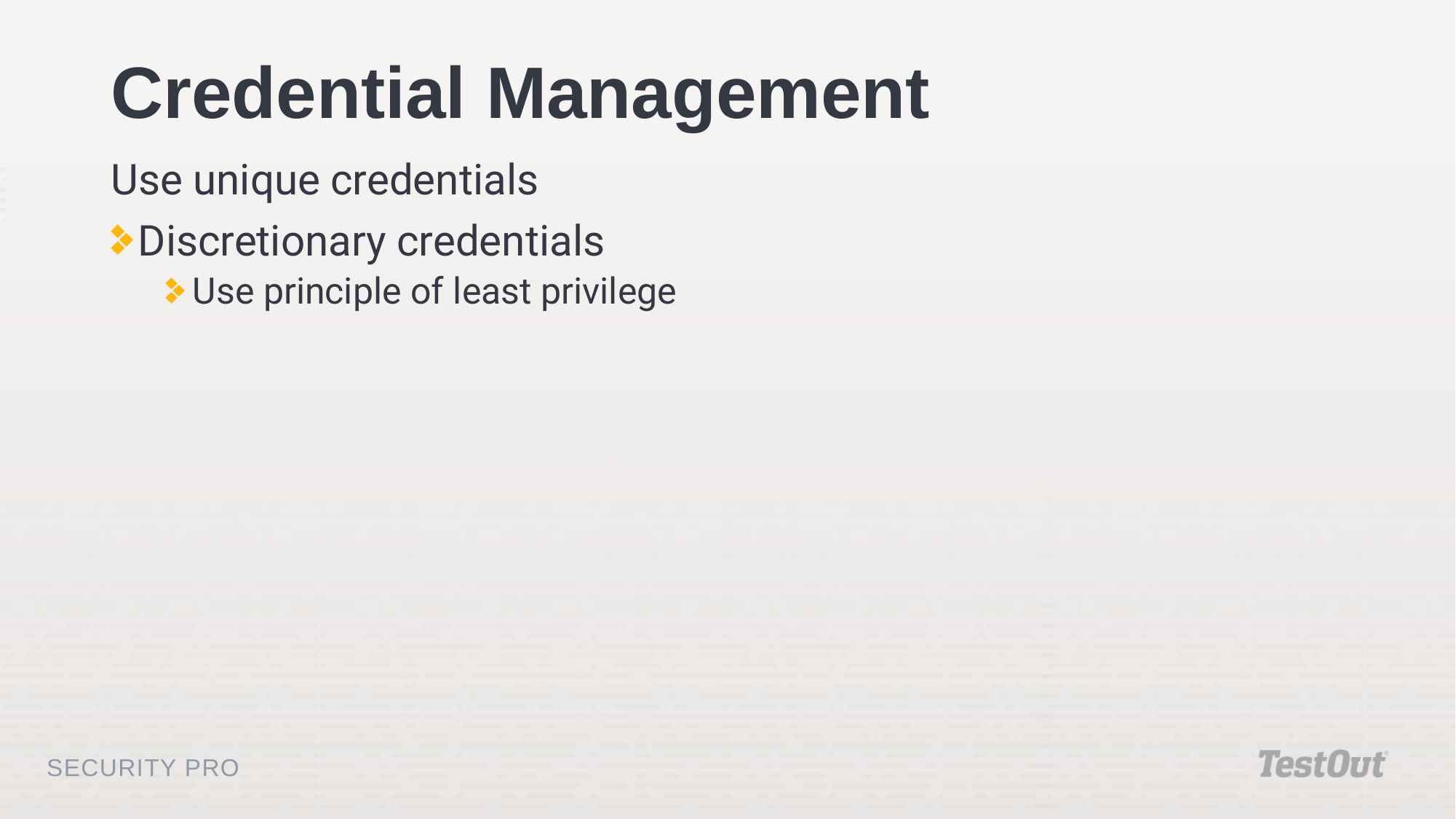

# Credential Management
Use unique credentials
Discretionary credentials
Use principle of least privilege
Security Pro